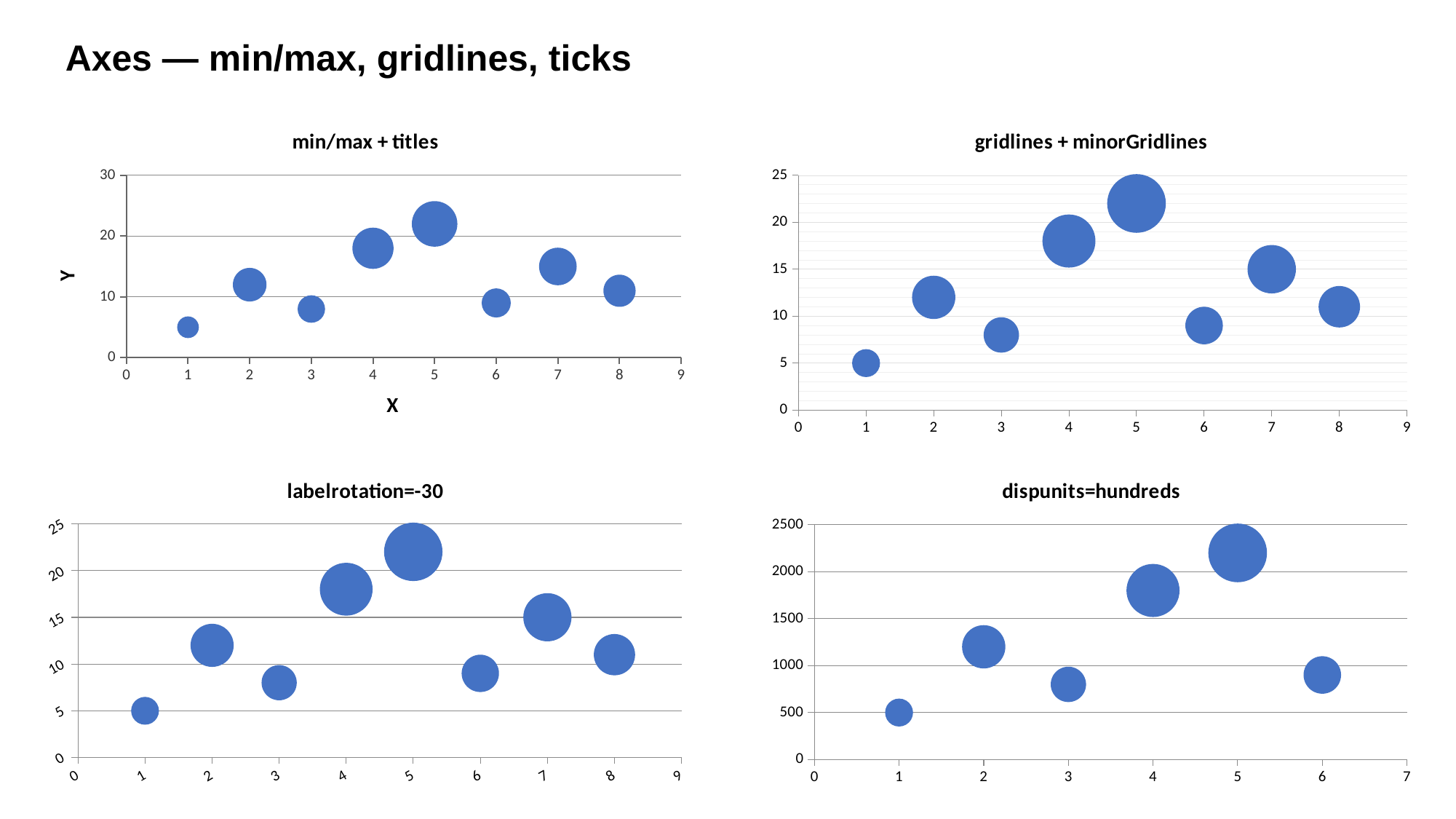

Axes — min/max, gridlines, ticks

### Chart: min/max + titles

| Category |  |
|---|---|

### Chart: gridlines + minorGridlines

| Category |  |
|---|---|

### Chart: labelrotation=-30

| Category |  |
|---|---|

### Chart: dispunits=hundreds

| Category |  |
|---|---|